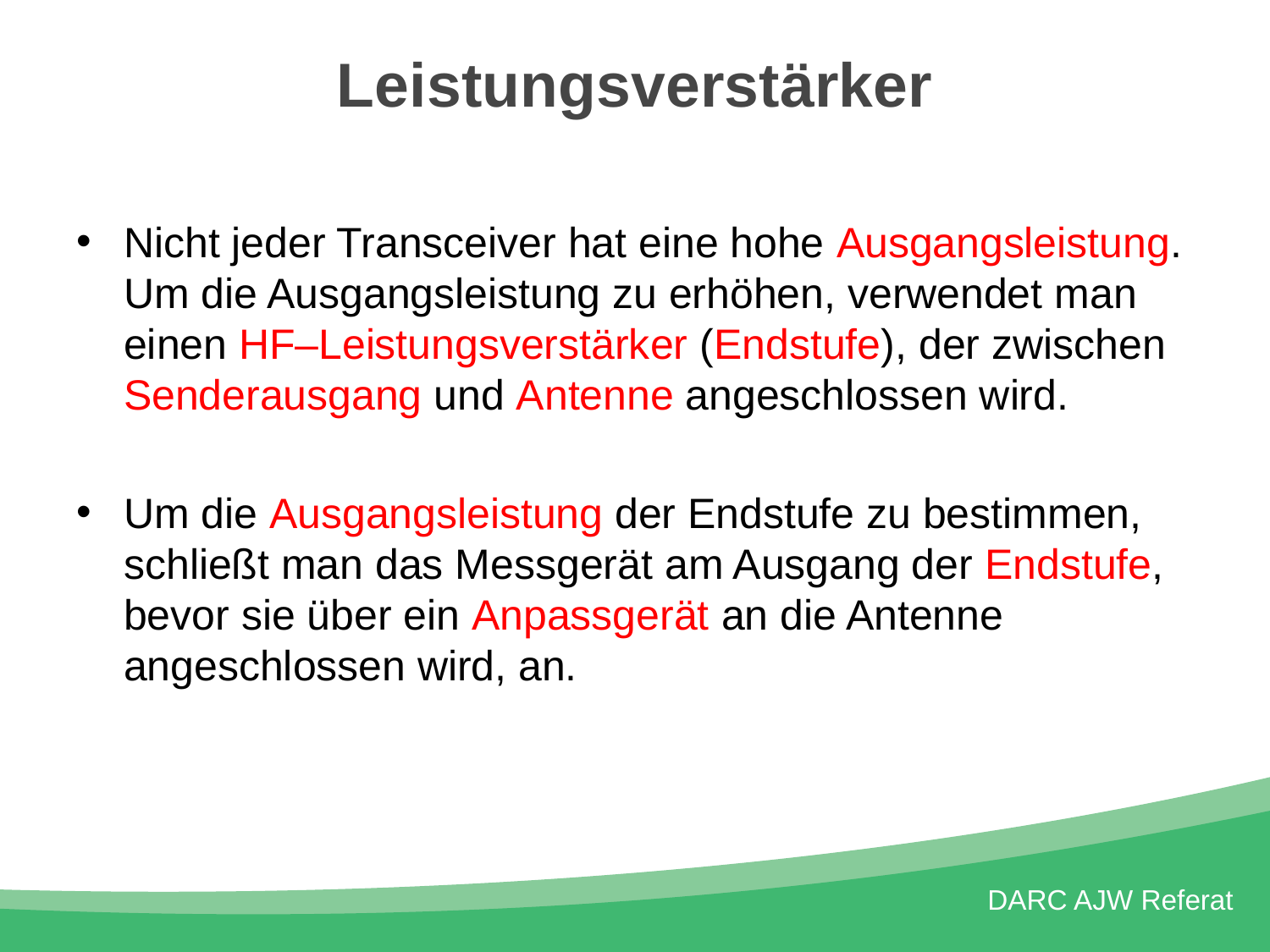

# Leistungsverstärker

Nicht jeder Transceiver hat eine hohe Ausgangsleistung. Um die Ausgangsleistung zu erhöhen, verwendet man einen HF–Leistungsverstärker (Endstufe), der zwischen Senderausgang und Antenne angeschlossen wird.

Um die Ausgangsleistung der Endstufe zu bestimmen, schließt man das Messgerät am Ausgang der Endstufe, bevor sie über ein Anpassgerät an die Antenne angeschlossen wird, an.